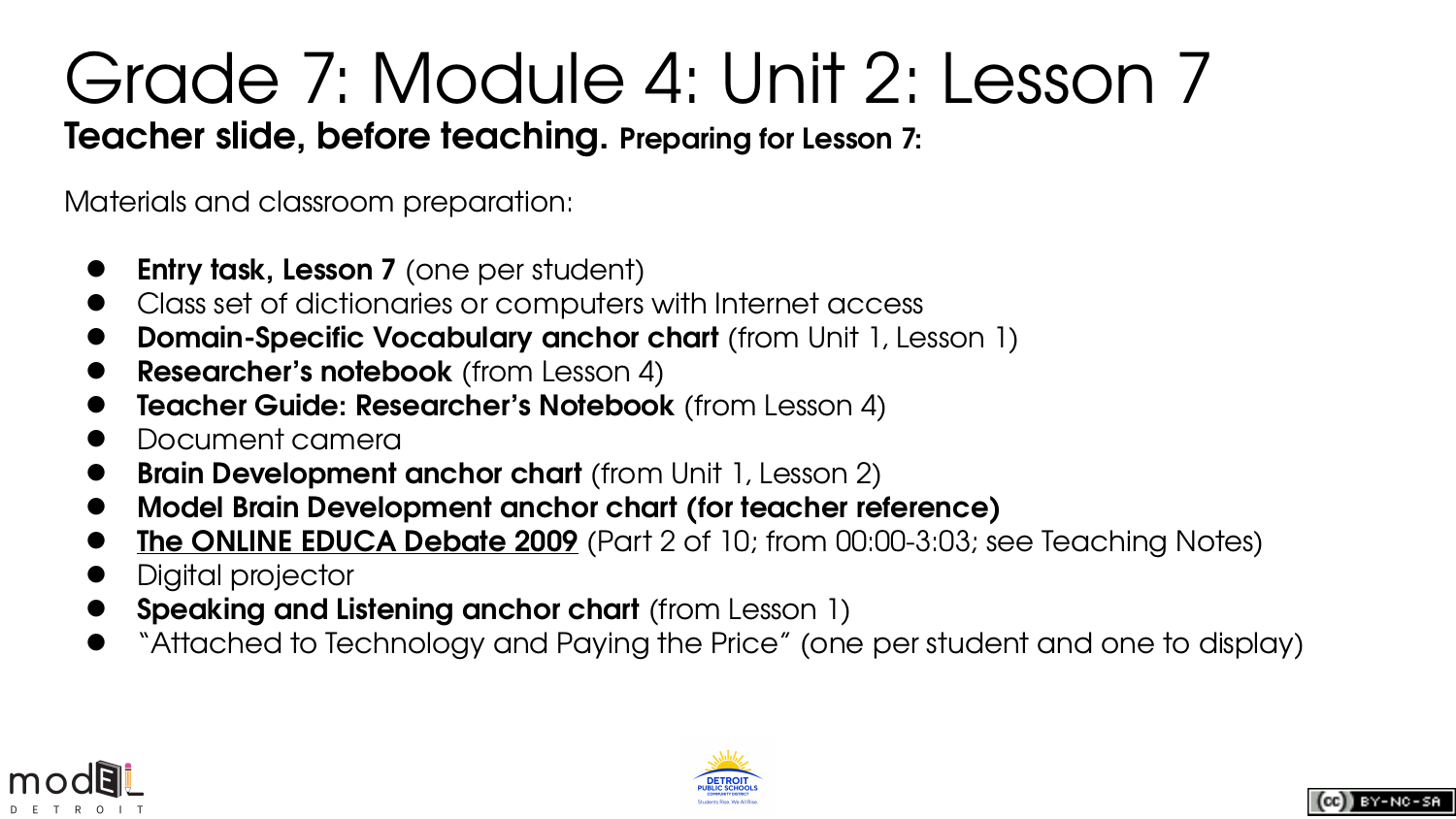

Grade 7: Module 4: Unit 2: Lesson 7
Teacher slide, before teaching. Preparing for Lesson 7:

Materials and classroom preparation:

Entry task, Lesson 7 (one per student)
Class set of dictionaries or computers with Internet access
Domain-Specific Vocabulary anchor chart (from Unit 1, Lesson 1)
Researcher’s notebook (from Lesson 4)
Teacher Guide: Researcher’s Notebook (from Lesson 4)
Document camera
Brain Development anchor chart (from Unit 1, Lesson 2)
Model Brain Development anchor chart (for teacher reference)
The ONLINE EDUCA Debate 2009 (Part 2 of 10; from 00:00-3:03; see Teaching Notes)
Digital projector
Speaking and Listening anchor chart (from Lesson 1)
“Attached to Technology and Paying the Price” (one per student and one to display)